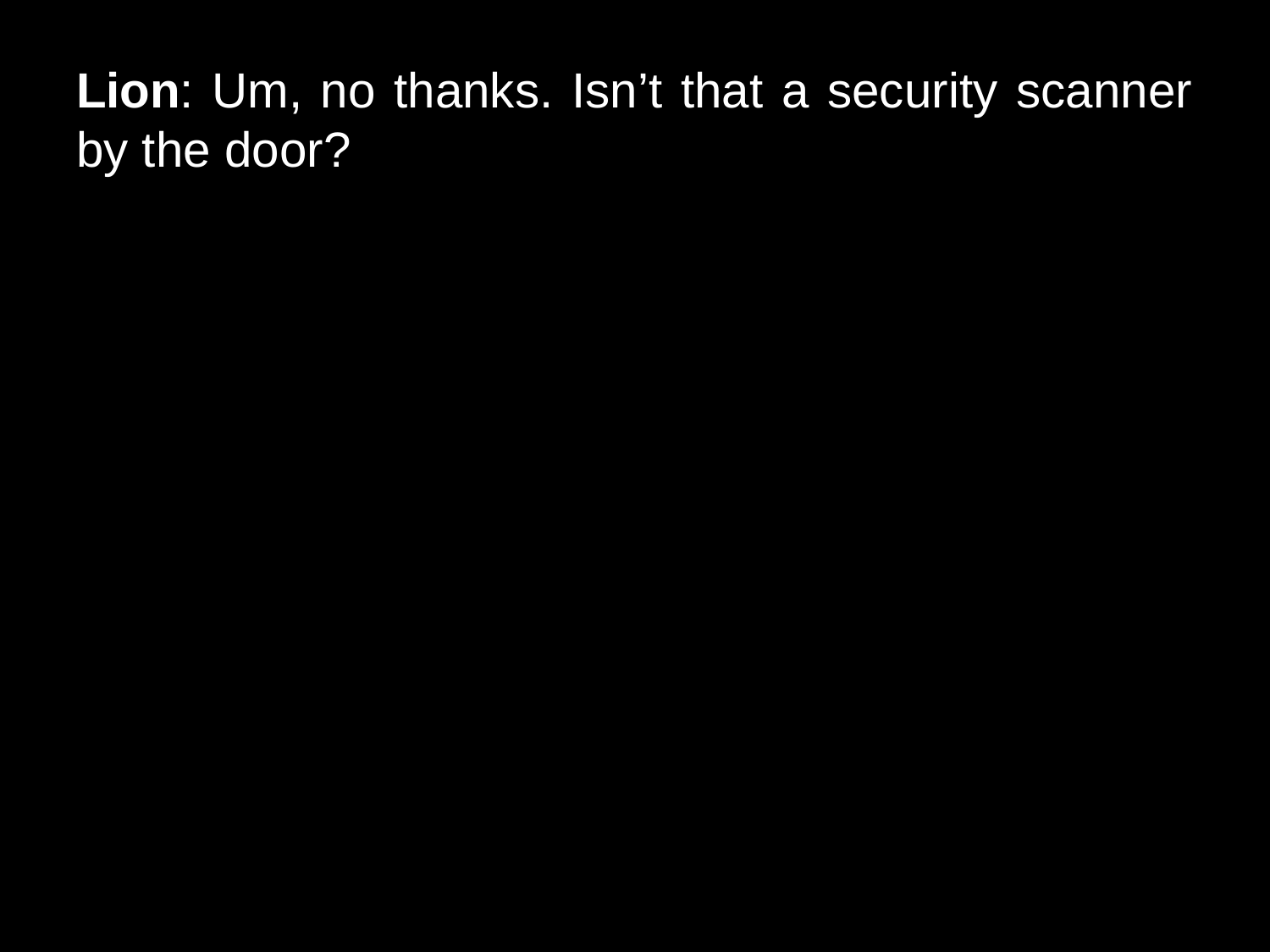

# Lion: Um, no thanks. Isn’t that a security scanner by the door?